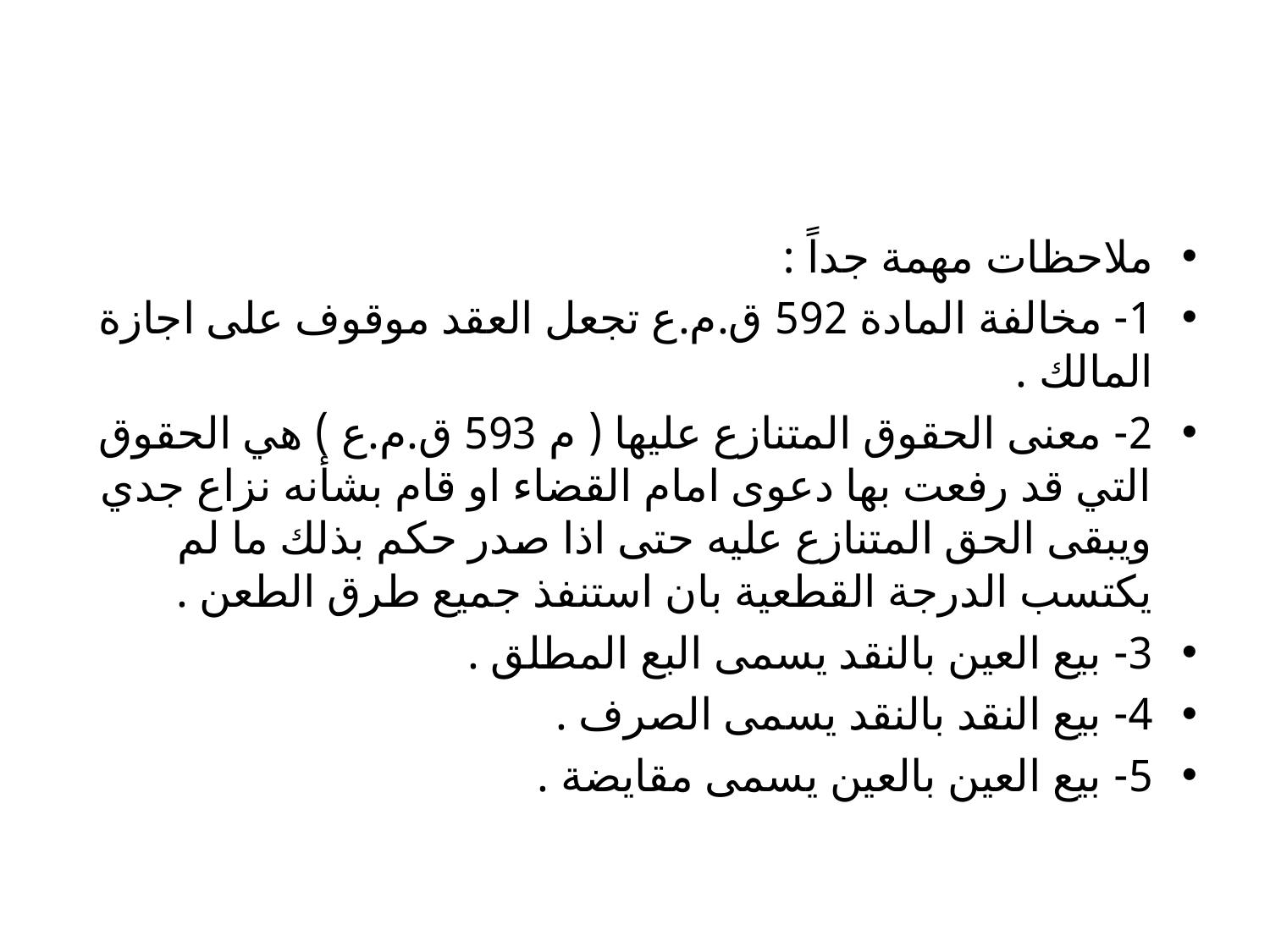

#
ملاحظات مهمة جداً :
1- مخالفة المادة 592 ق.م.ع تجعل العقد موقوف على اجازة المالك .
2- معنى الحقوق المتنازع عليها ( م 593 ق.م.ع ) هي الحقوق التي قد رفعت بها دعوى امام القضاء او قام بشأنه نزاع جدي ويبقى الحق المتنازع عليه حتى اذا صدر حكم بذلك ما لم يكتسب الدرجة القطعية بان استنفذ جميع طرق الطعن .
3- بيع العين بالنقد يسمى البع المطلق .
4- بيع النقد بالنقد يسمى الصرف .
5- بيع العين بالعين يسمى مقايضة .